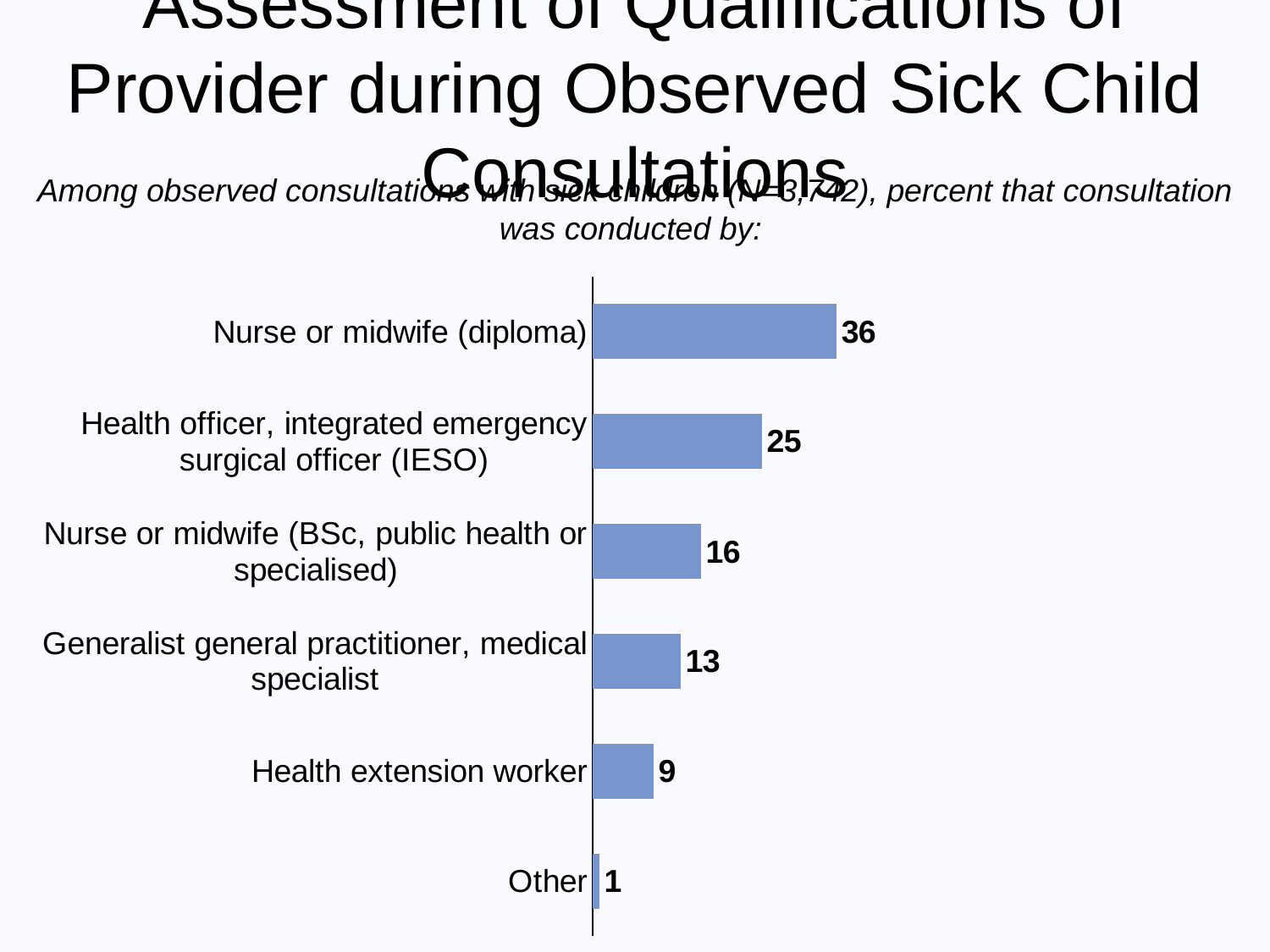

# Assessment of Qualifications of Provider during Observed Sick Child Consultations
Among observed consultations with sick children (N=3,742), percent that consultation was conducted by:

### Chart

| Category | Series 1 |
|---|---|
| Nurse or midwife (diploma) | 36.0 |
| Health officer, integrated emergency surgical officer (IESO) | 25.0 |
| Nurse or midwife (BSc, public health or specialised) | 16.0 |
| Generalist general practitioner, medical specialist | 13.0 |
| Health extension worker | 9.0 |
| Other | 1.0 |